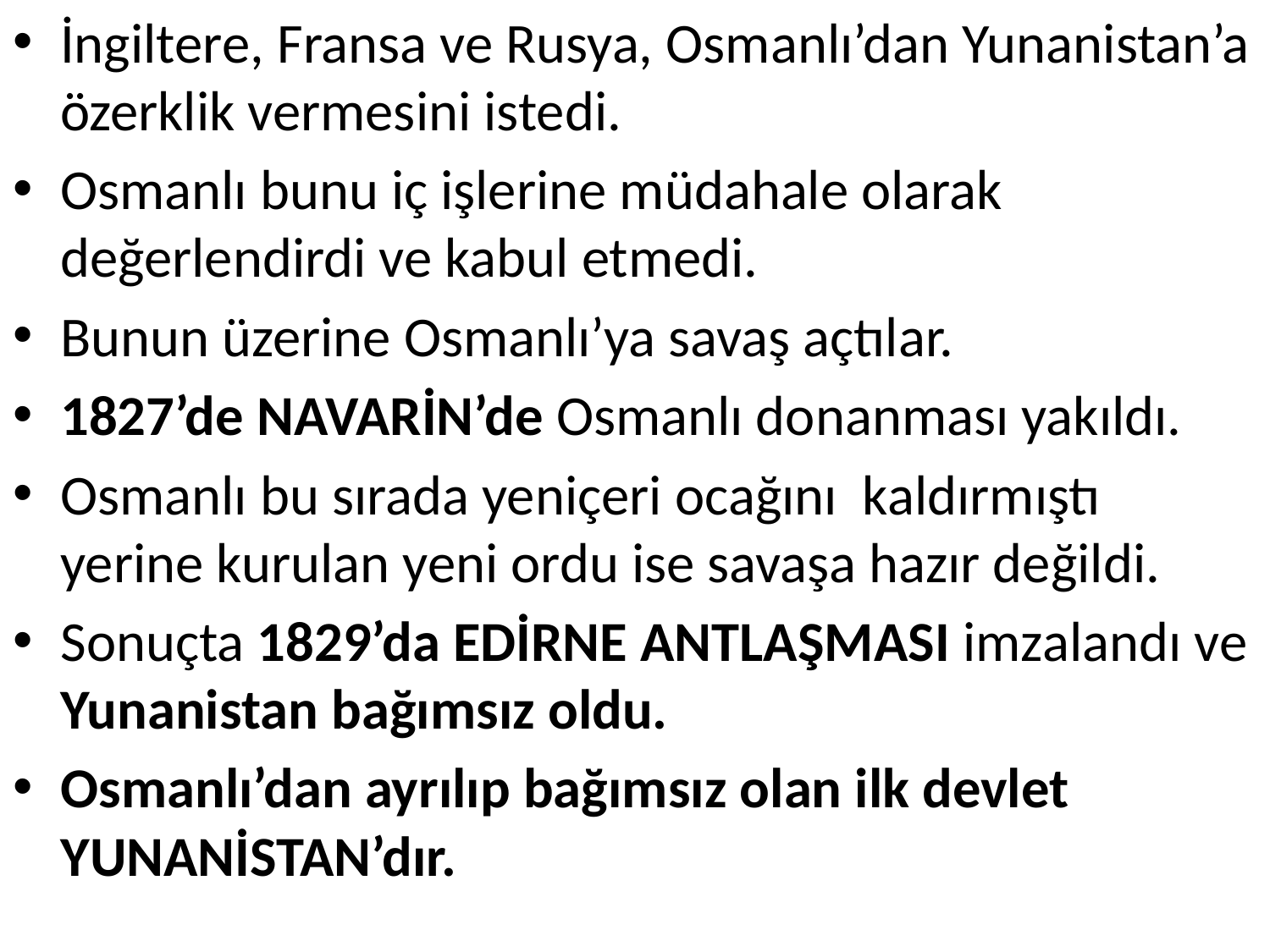

İngiltere, Fransa ve Rusya, Osmanlı’dan Yunanistan’a özerklik vermesini istedi.
Osmanlı bunu iç işlerine müdahale olarak değerlendirdi ve kabul etmedi.
Bunun üzerine Osmanlı’ya savaş açtılar.
1827’de NAVARİN’de Osmanlı donanması yakıldı.
Osmanlı bu sırada yeniçeri ocağını  kaldırmıştı yerine kurulan yeni ordu ise savaşa hazır değildi.
Sonuçta 1829’da EDİRNE ANTLAŞMASI imzalandı ve Yunanistan bağımsız oldu.
Osmanlı’dan ayrılıp bağımsız olan ilk devlet YUNANİSTAN’dır.